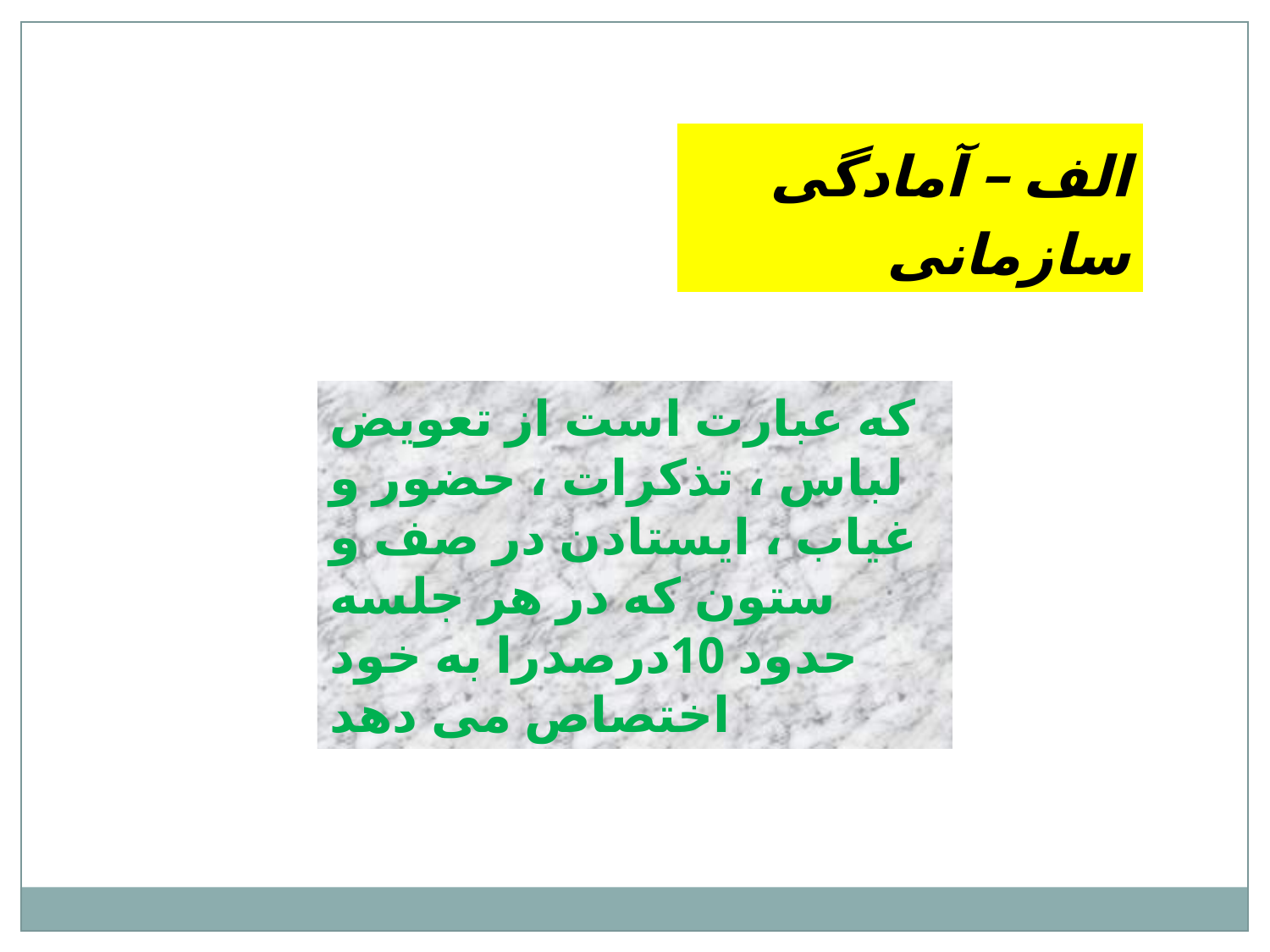

الف – آمادگی سازمانی
که عبارت است از تعویض لباس ، تذکرات ، حضور و غیاب ، ایستادن در صف و ستون که در هر جلسه حدود 10درصدرا به خود اختصاص می دهد